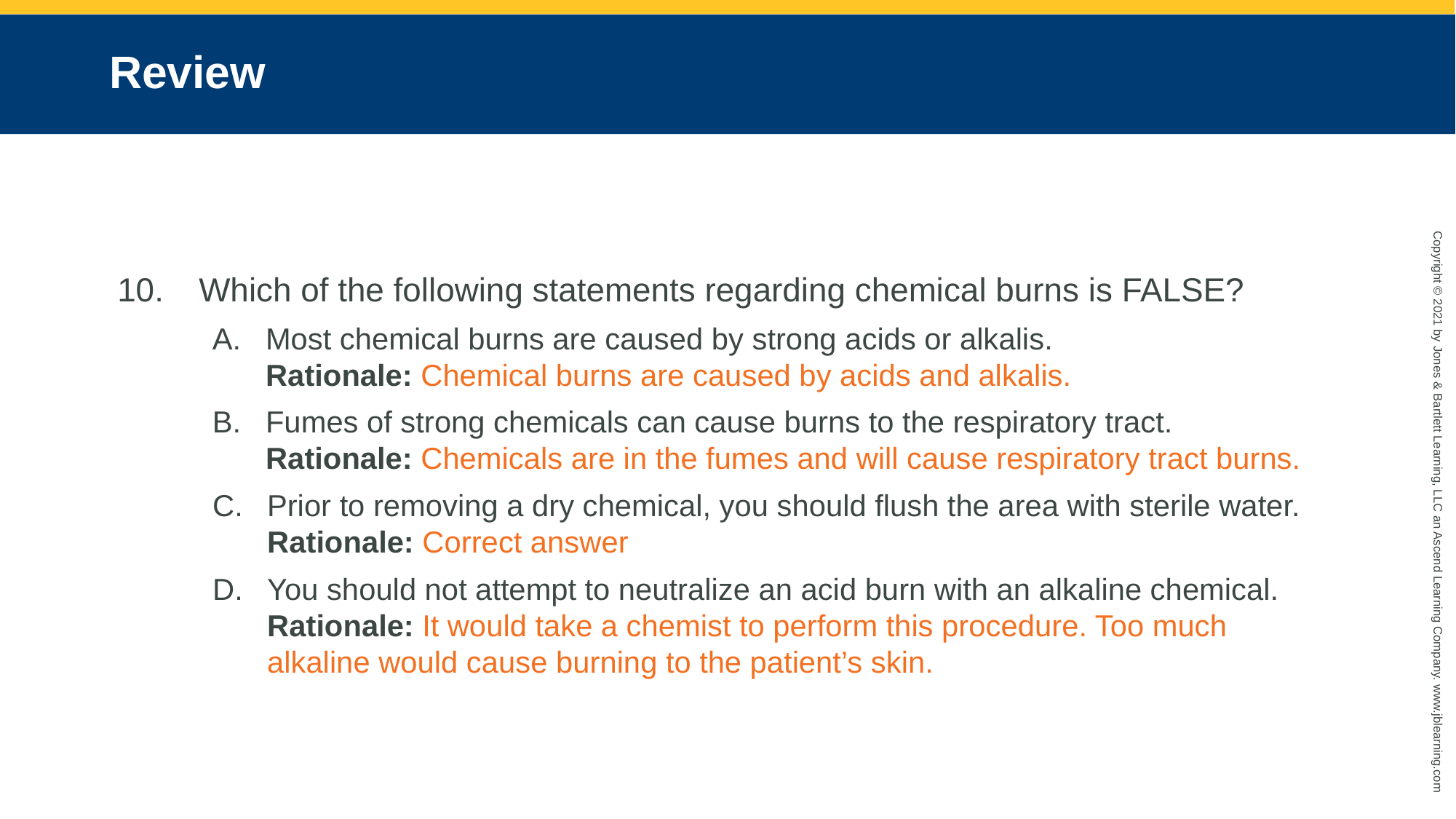

# Review
Which of the following statements regarding chemical burns is FALSE?
Most chemical burns are caused by strong acids or alkalis.
Rationale: Chemical burns are caused by acids and alkalis.
Fumes of strong chemicals can cause burns to the respiratory tract.
Rationale: Chemicals are in the fumes and will cause respiratory tract burns.
Prior to removing a dry chemical, you should flush the area with sterile water.
Rationale: Correct answer
You should not attempt to neutralize an acid burn with an alkaline chemical.
Rationale: It would take a chemist to perform this procedure. Too much alkaline would cause burning to the patient’s skin.